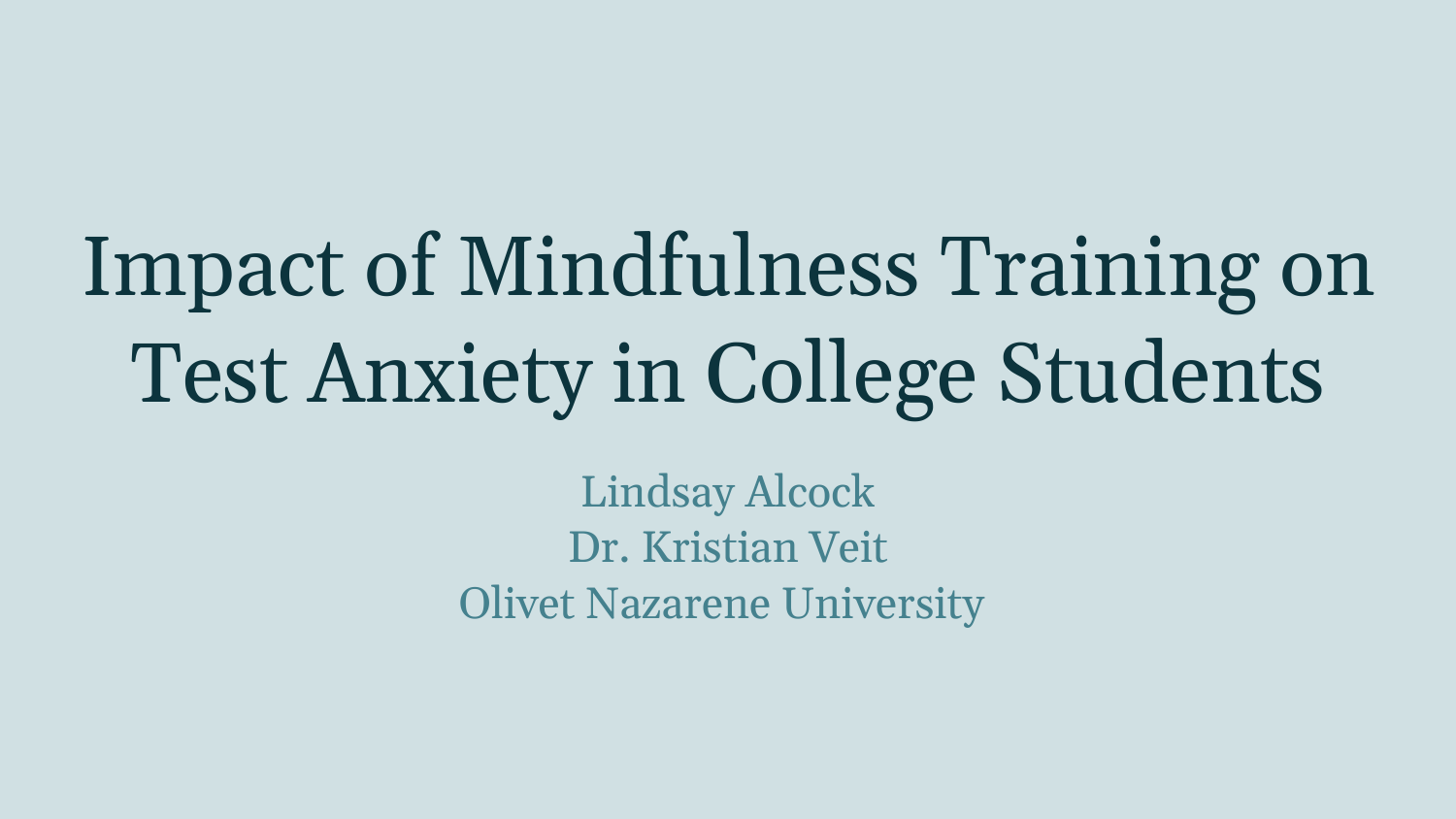

# Impact of Mindfulness Training on Test Anxiety in College Students
Lindsay Alcock
Dr. Kristian Veit
Olivet Nazarene University